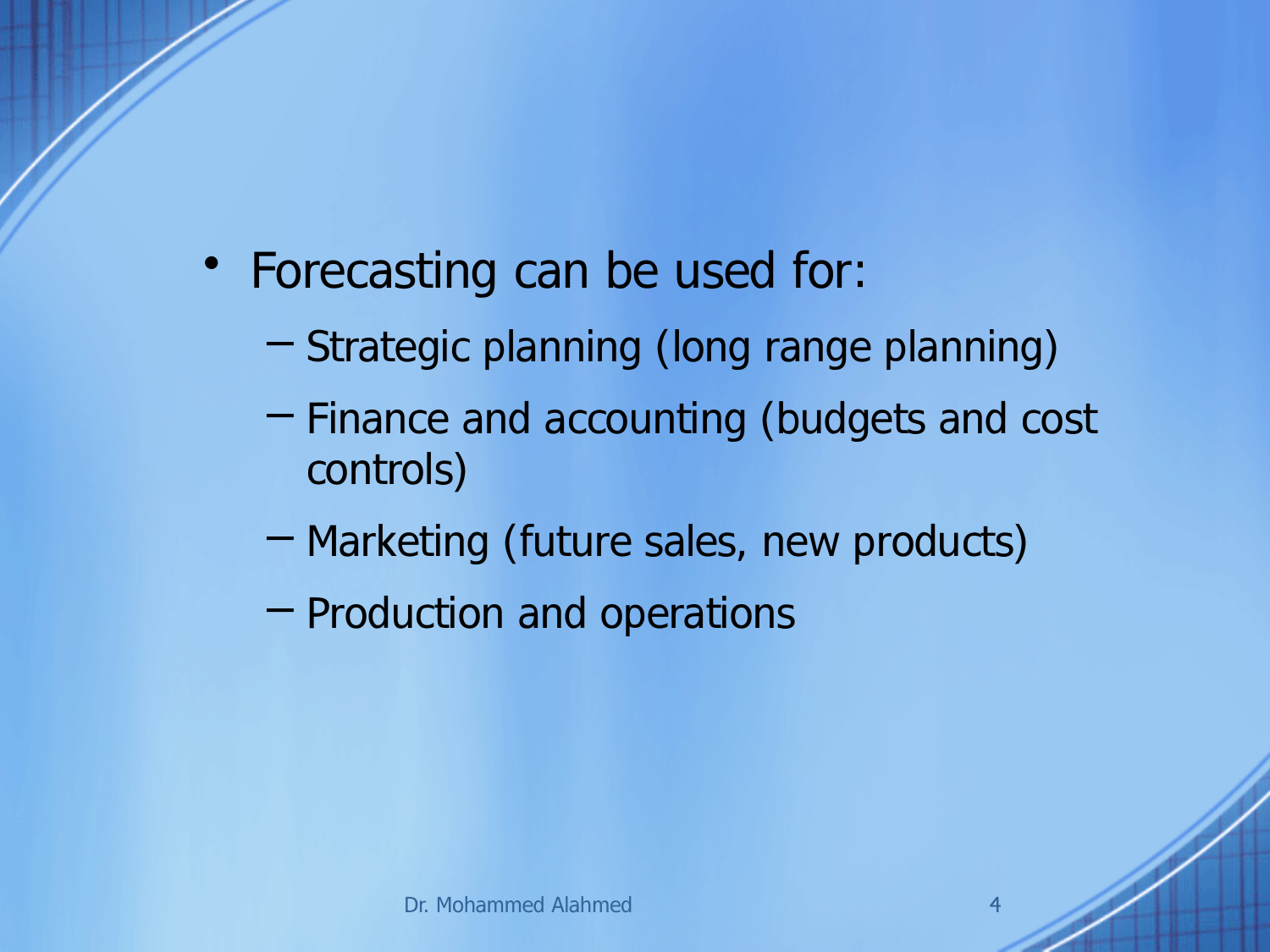

#
Forecasting can be used for:
Strategic planning (long range planning)
Finance and accounting (budgets and cost controls)
Marketing (future sales, new products)
Production and operations

Dr. Mohammed Alahmed
4